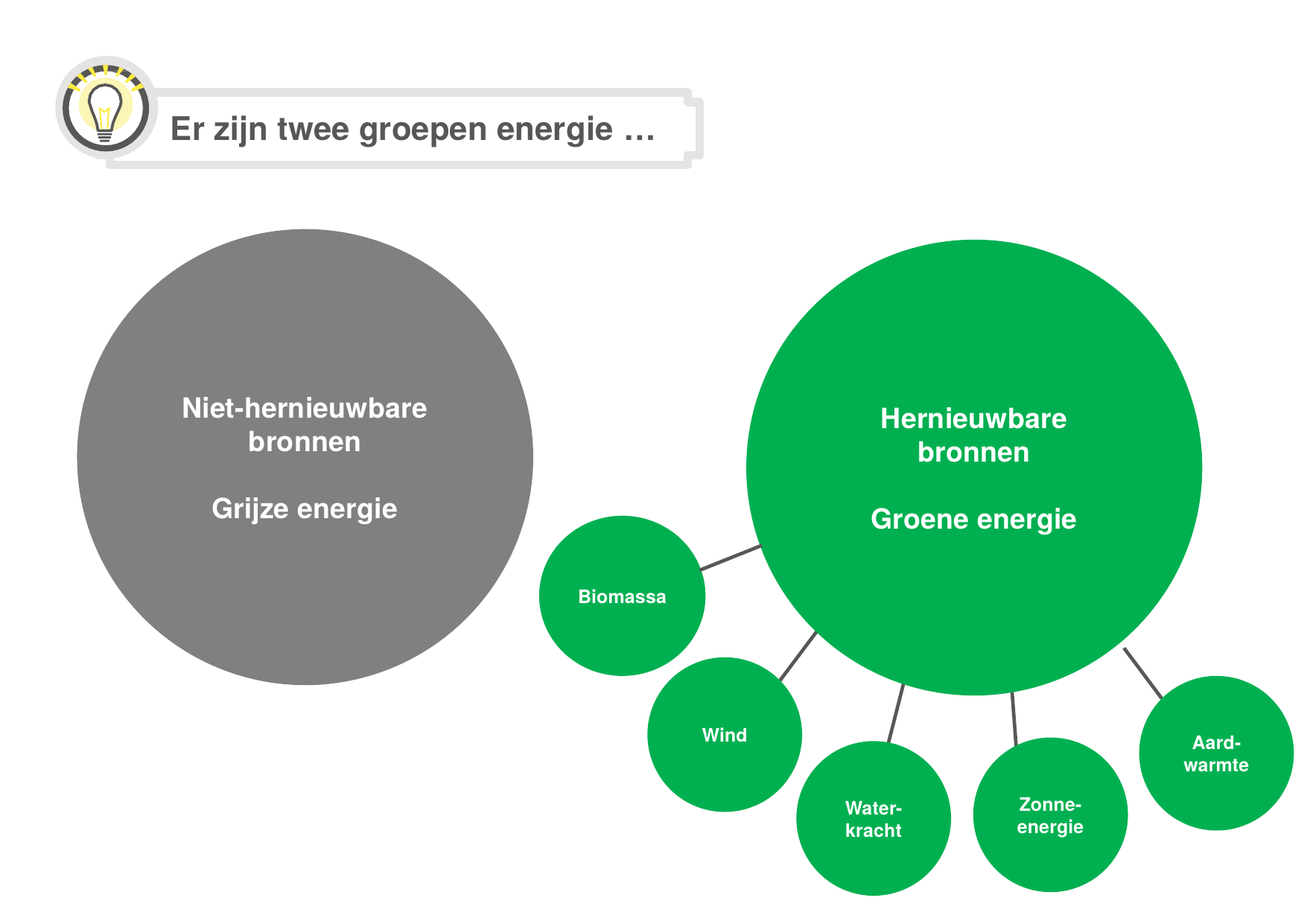

Er zijn twee groepen energie …

Niet-hernieuwbare bronnen

Grijze energie
Hernieuwbare bronnen

Groene energie
Biomassa
Wind
Aard-warmte
Zonne- energie
Water-kracht